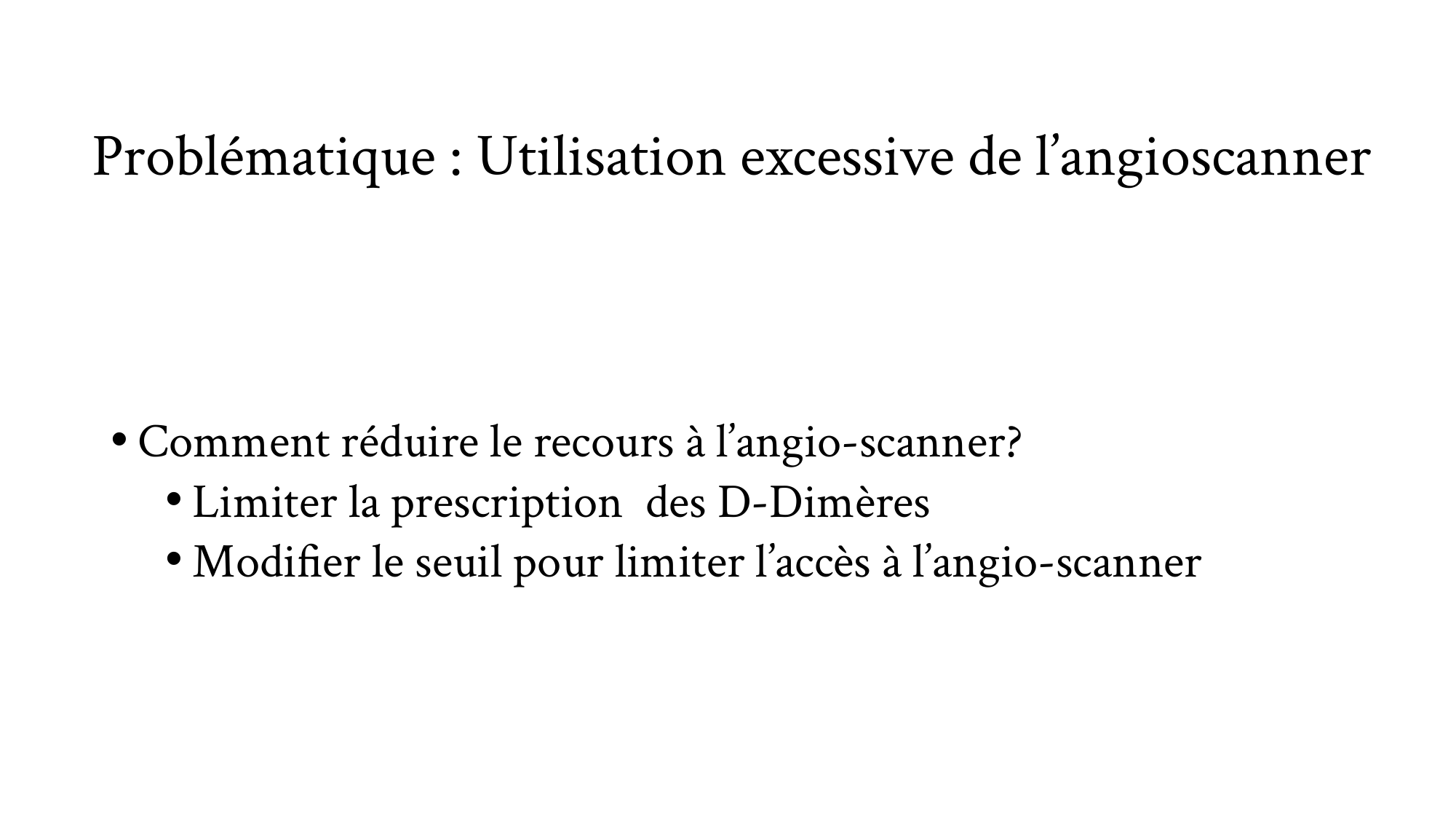

# Problématique : Utilisation excessive de l’angioscanner
Comment réduire le recours à l’angio-scanner?
Limiter la prescription  des D-Dimères
Modifier le seuil pour limiter l’accès à l’angio-scanner